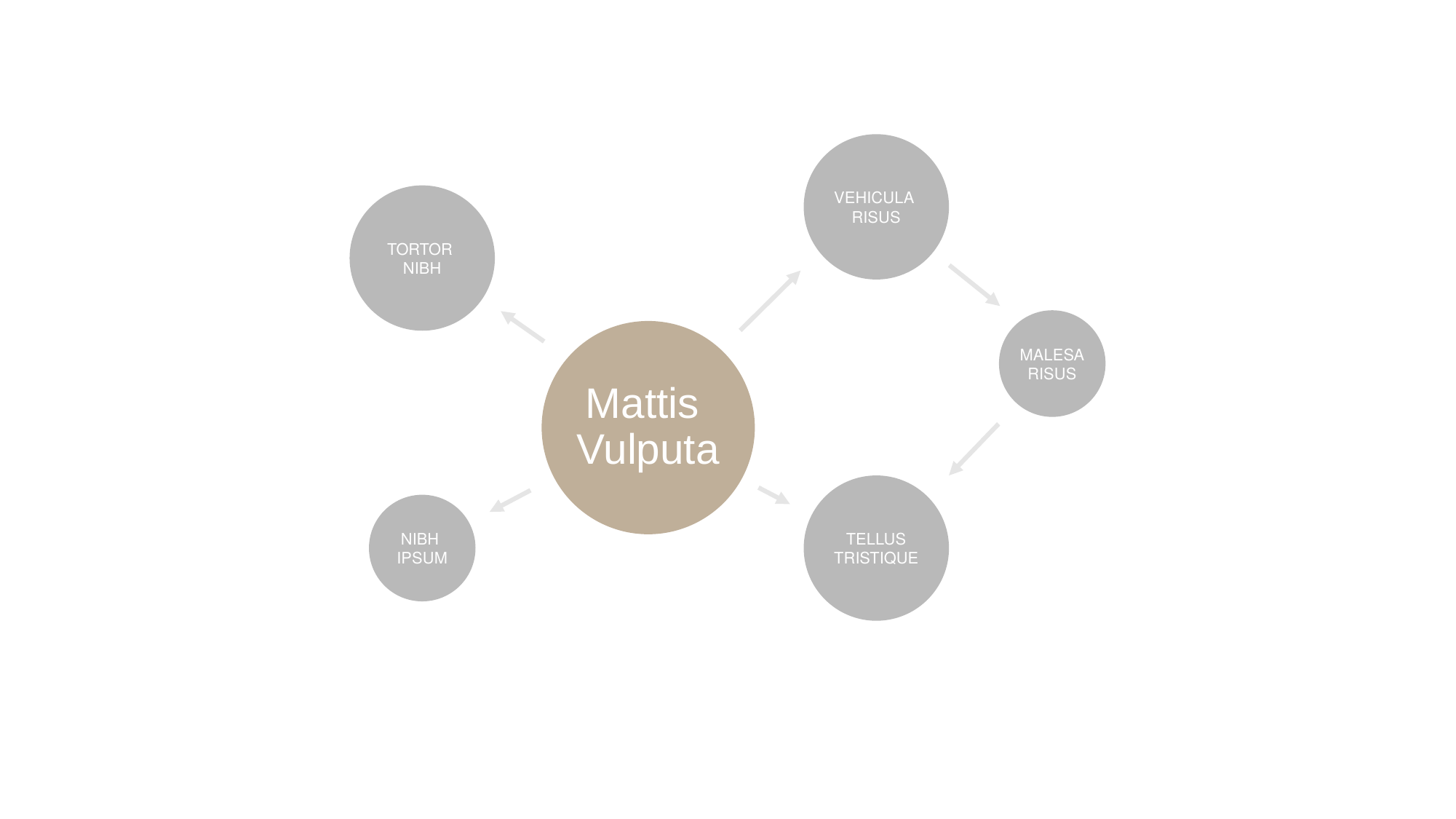

Vehicula
Risus
Tortor
Nibh
Malesa Risus
Tellus Tristique
Nibh
Ipsum

Mattis
Vulputa